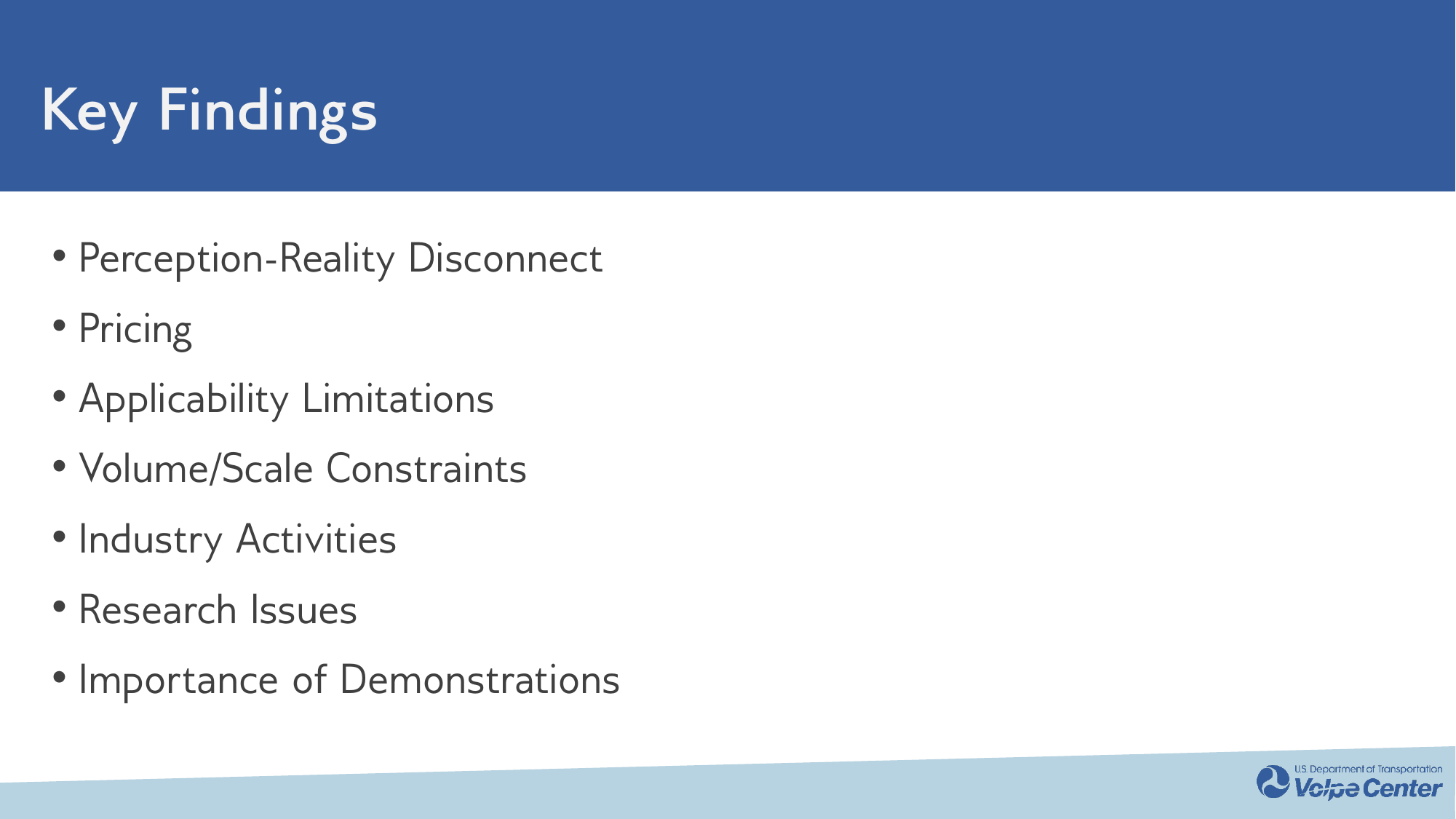

# Key Findings
Perception-Reality Disconnect
Pricing
Applicability Limitations
Volume/Scale Constraints
Industry Activities
Research Issues
Importance of Demonstrations